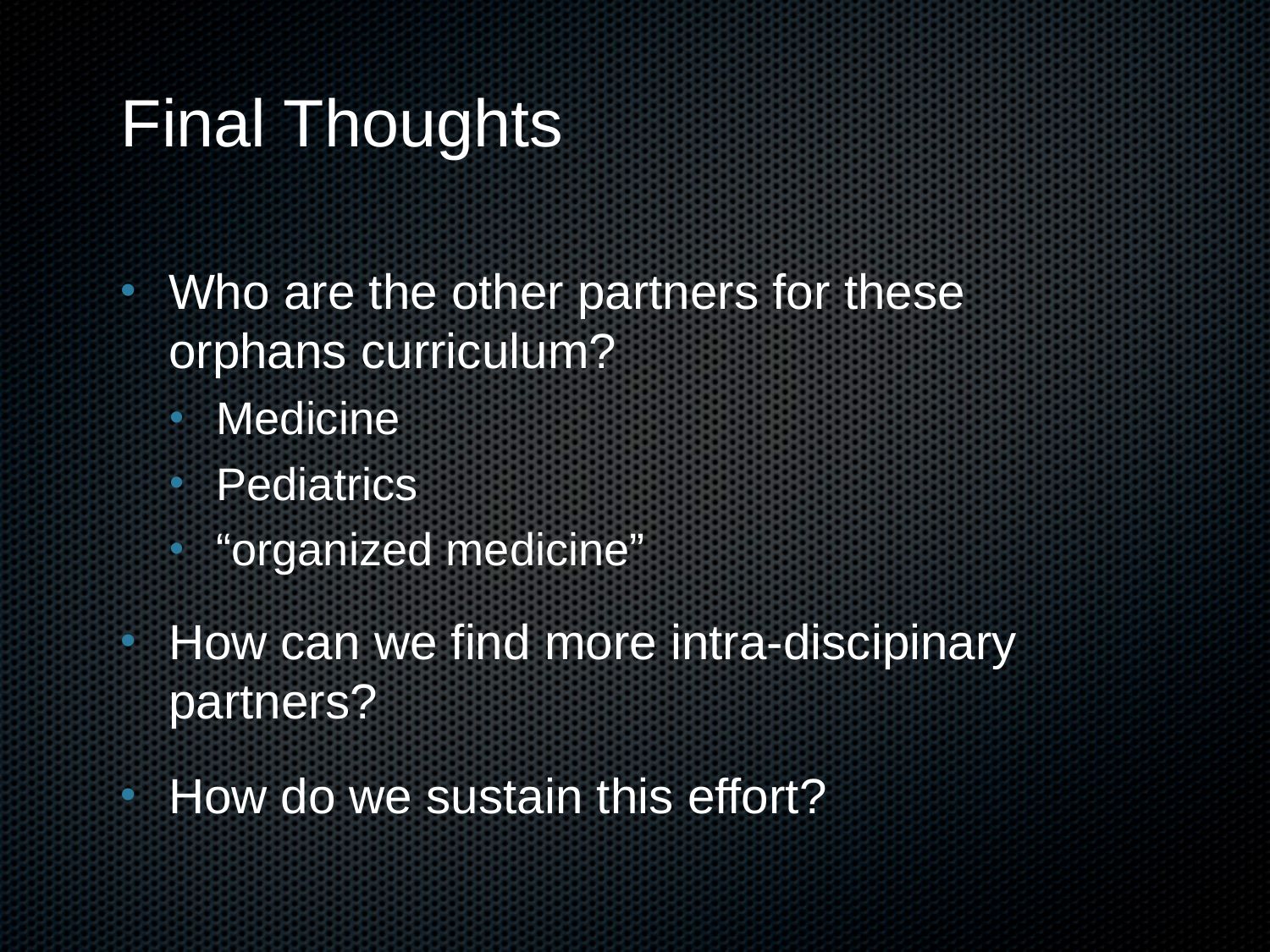

# Final Thoughts
Who are the other partners for these orphans curriculum?
Medicine
Pediatrics
“organized medicine”
How can we find more intra-discipinary partners?
How do we sustain this effort?